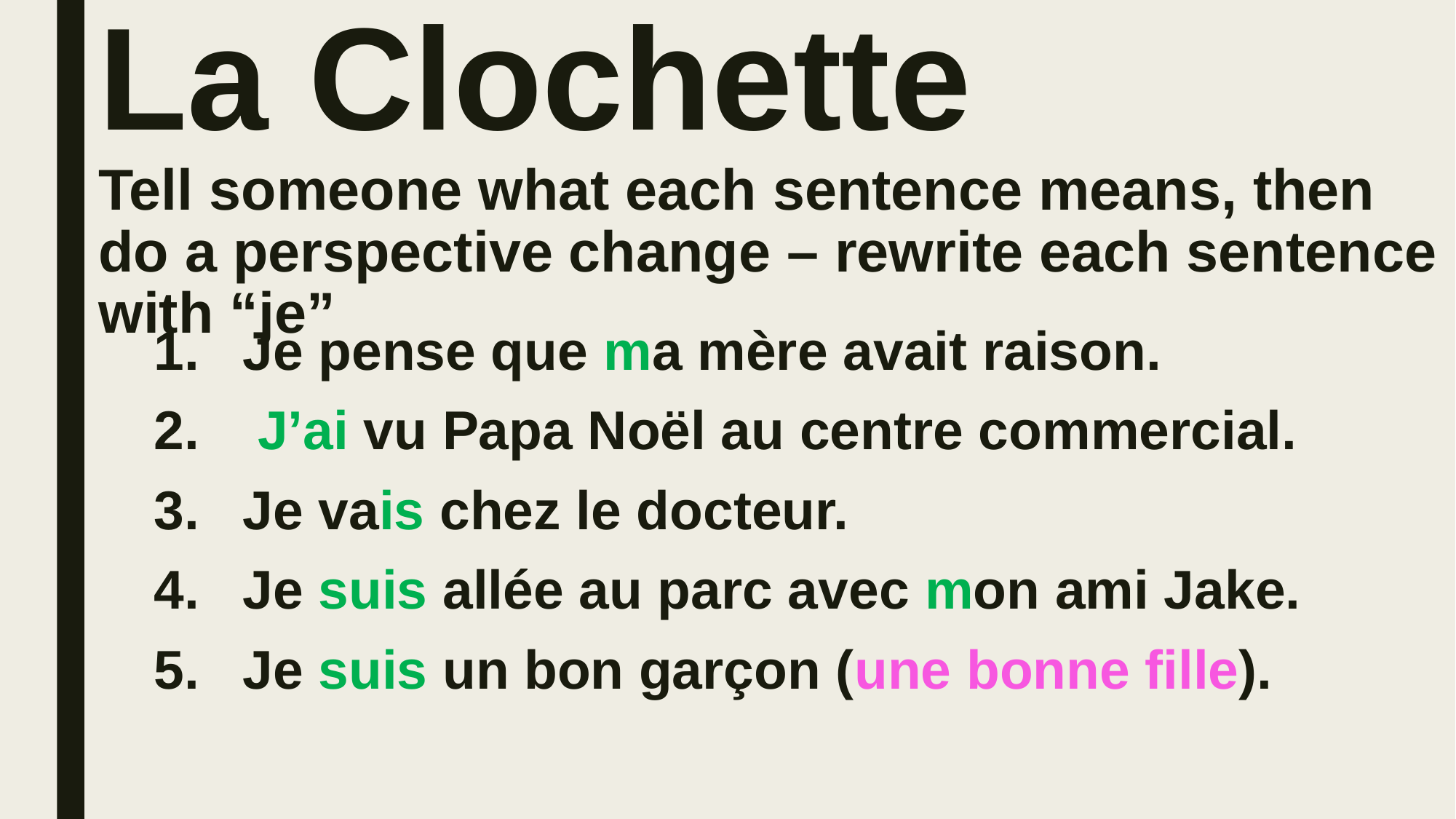

# La Clochette Tell someone what each sentence means, then do a perspective change – rewrite each sentence with “je”
Je pense que ma mère avait raison.
 J’ai vu Papa Noël au centre commercial.
Je vais chez le docteur.
Je suis allée au parc avec mon ami Jake.
Je suis un bon garçon (une bonne fille).